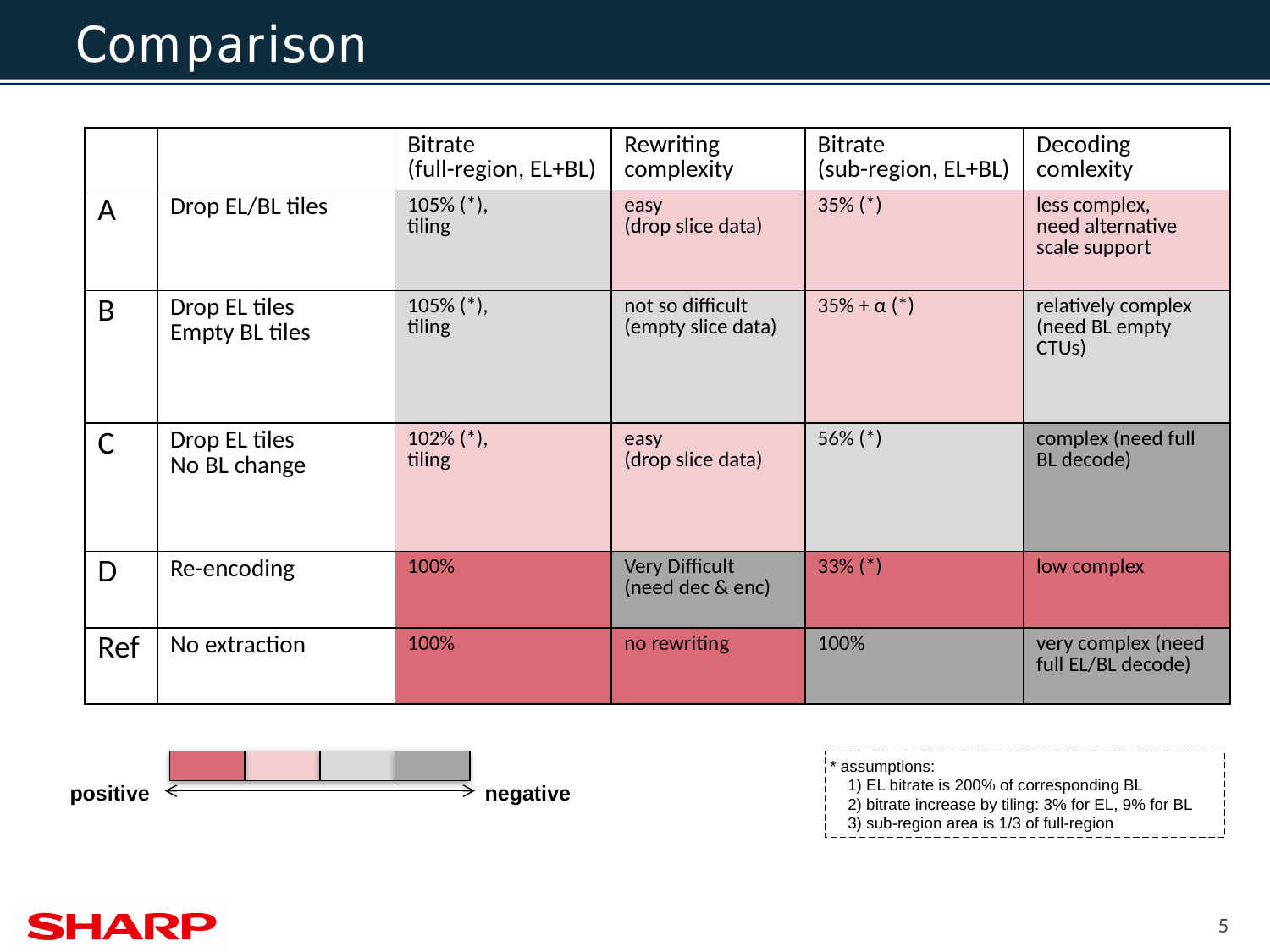

# Comparison
|  |  | Bitrate (full-region, EL+BL) | Rewriting complexity | Bitrate (sub-region, EL+BL) | Decoding comlexity |
| --- | --- | --- | --- | --- | --- |
| A | Drop EL/BL tiles | 105% (\*), tiling | easy (drop slice data) | 35% (\*) | less complex, need alternative scale support |
| B | Drop EL tiles Empty BL tiles | 105% (\*), tiling | not so difficult (empty slice data) | 35% + α (\*) | relatively complex (need BL empty CTUs) |
| C | Drop EL tiles No BL change | 102% (\*), tiling | easy (drop slice data) | 56% (\*) | complex (need full BL decode) |
| D | Re-encoding | 100% | Very Difficult (need dec & enc) | 33% (\*) | low complex |
| Ref | No extraction | 100% | no rewriting | 100% | very complex (need full EL/BL decode) |

positive
negative
* assumptions:
    1) EL bitrate is 200% of corresponding BL
    2) bitrate increase by tiling: 3% for EL, 9% for BL
    3) sub-region area is 1/3 of full-region
5